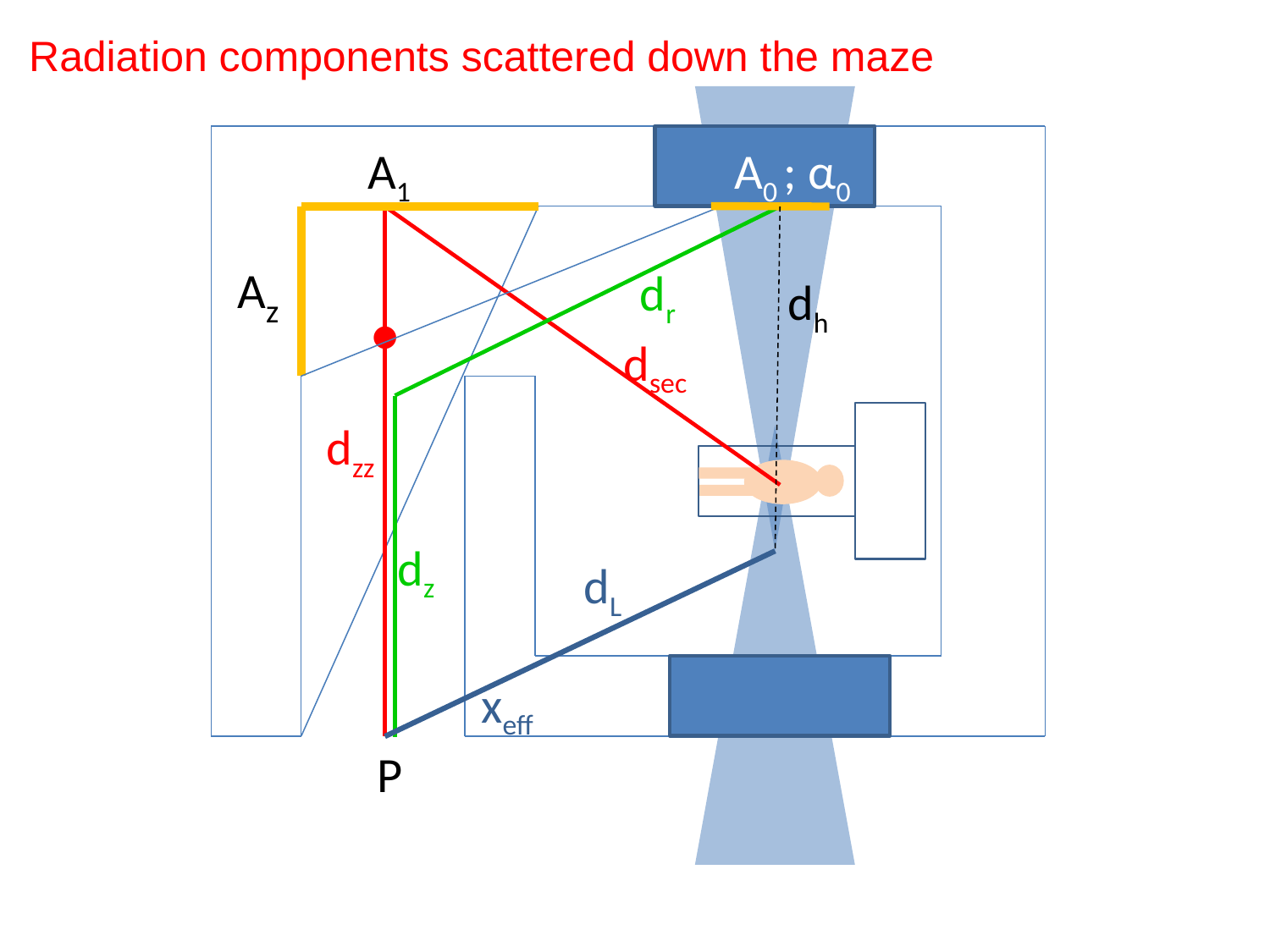

Radiation components scattered down the maze

A0 ; α0

P
•
A1
Az
dr
dh
dsec
dzz
dz
dL
xeff